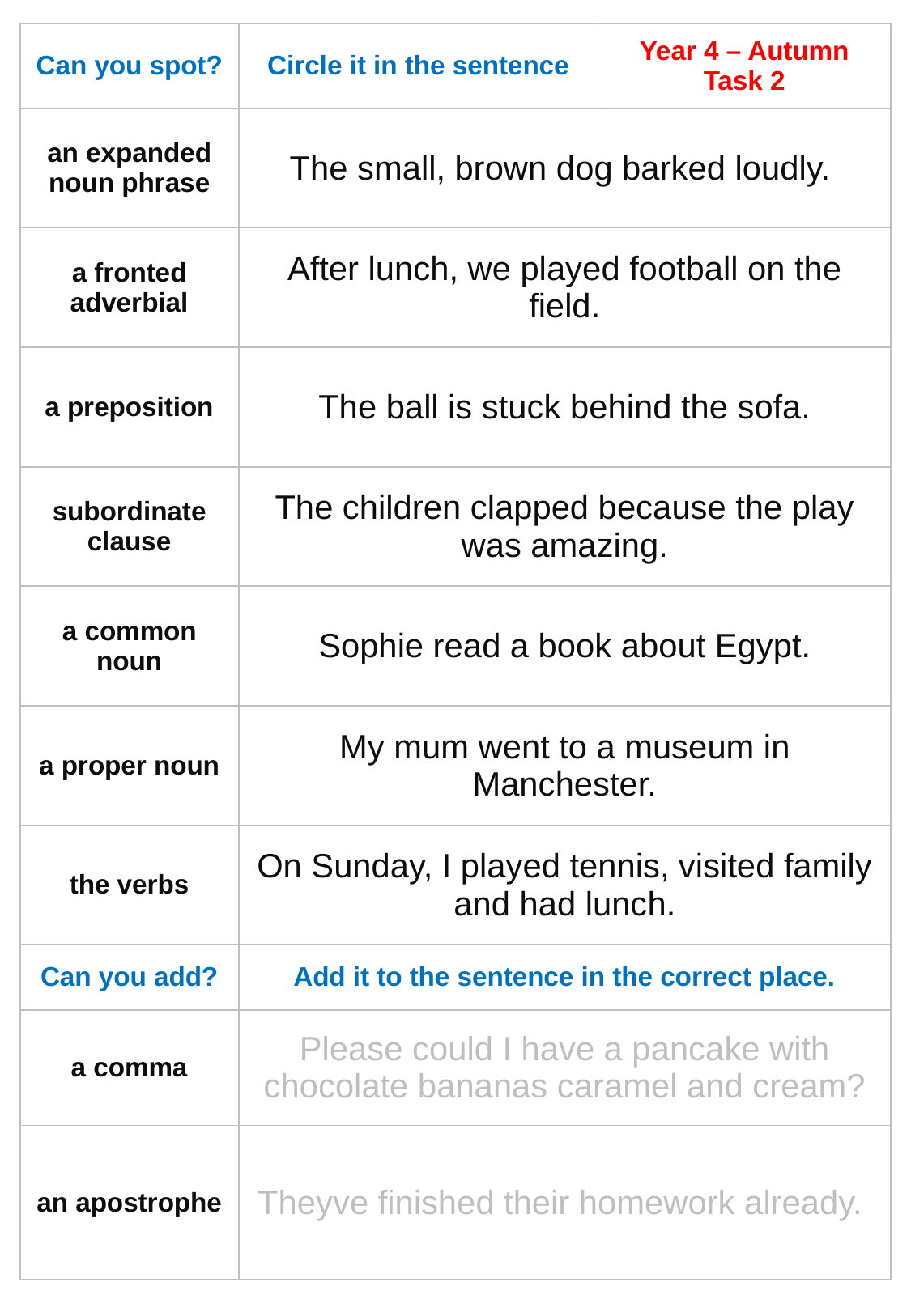

| Can you spot? | Circle it in the sentence | Year 4 – Autumn Task 2 |
| --- | --- | --- |
| an expanded noun phrase | The small, brown dog barked loudly. |  |
| a fronted adverbial | After lunch, we played football on the field. |  |
| a preposition | The ball is stuck behind the sofa. |  |
| subordinate clause | The children clapped because the play was amazing. |  |
| a common noun | Sophie read a book about Egypt. |  |
| a proper noun | My mum went to a museum in Manchester. |  |
| the verbs | On Sunday, I played tennis, visited family and had lunch. |  |
| Can you add? | Add it to the sentence in the correct place. |  |
| a comma | Please could I have a pancake with chocolate bananas caramel and cream? |  |
| an apostrophe | Theyve finished their homework already. |  |